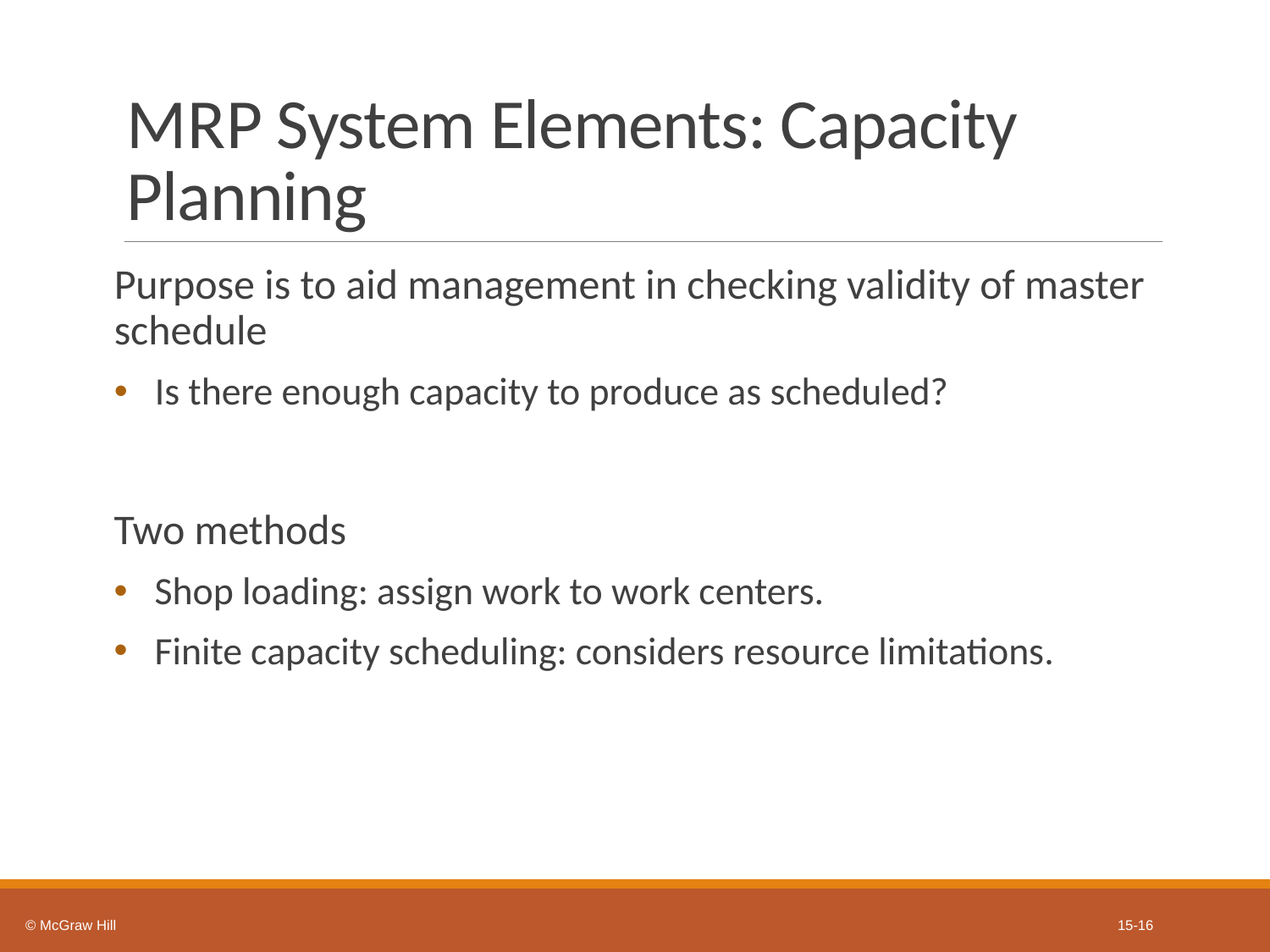

# M R P System Elements: Capacity Planning
Purpose is to aid management in checking validity of master schedule
Is there enough capacity to produce as scheduled?
Two methods
Shop loading: assign work to work centers.
Finite capacity scheduling: considers resource limitations.